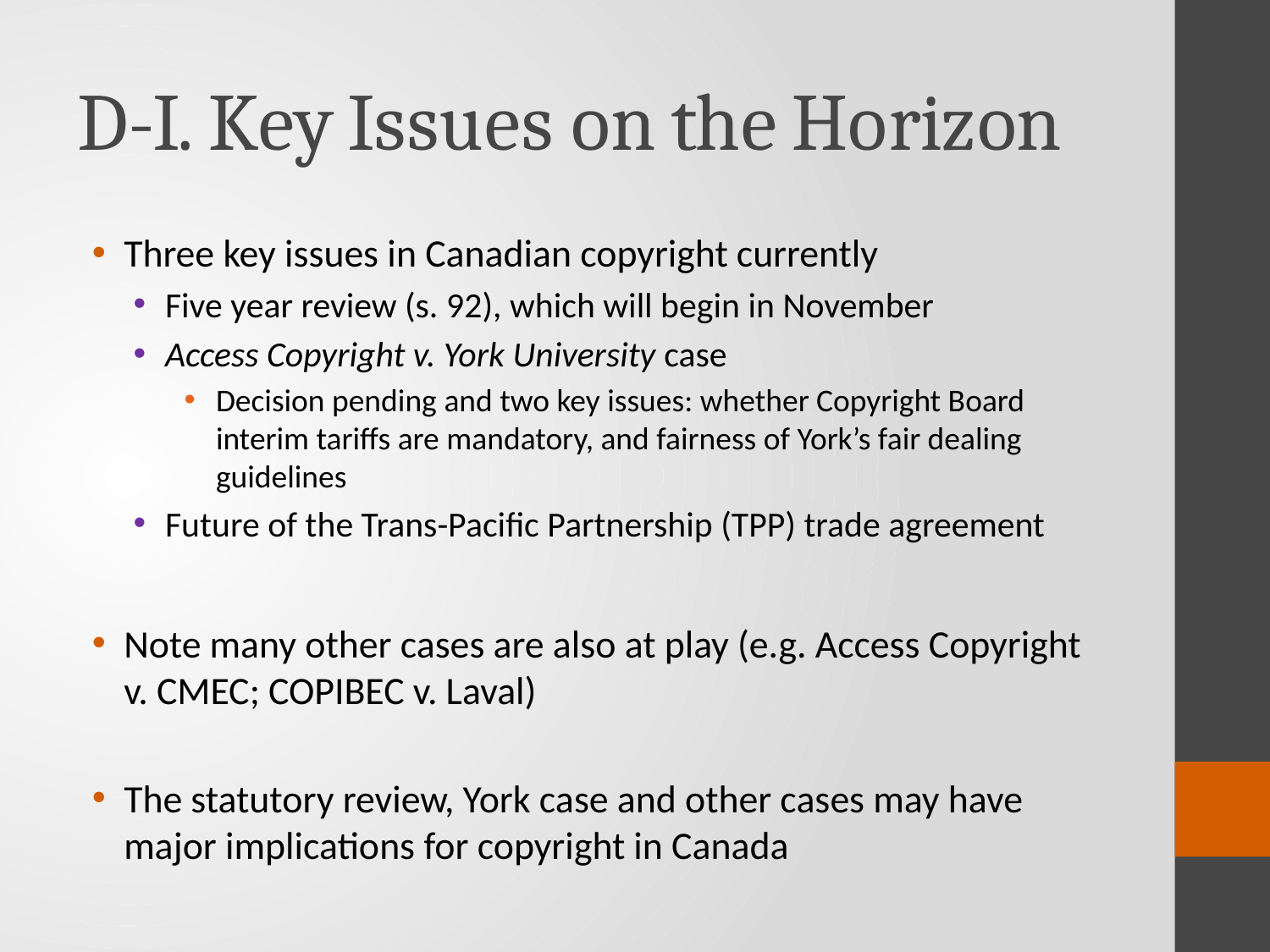

# D-I. Key Issues on the Horizon
Three key issues in Canadian copyright currently
Five year review (s. 92), which will begin in November
Access Copyright v. York University case
Decision pending and two key issues: whether Copyright Board interim tariffs are mandatory, and fairness of York’s fair dealing guidelines
Future of the Trans-Pacific Partnership (TPP) trade agreement

Note many other cases are also at play (e.g. Access Copyright v. CMEC; COPIBEC v. Laval)

The statutory review, York case and other cases may have major implications for copyright in Canada